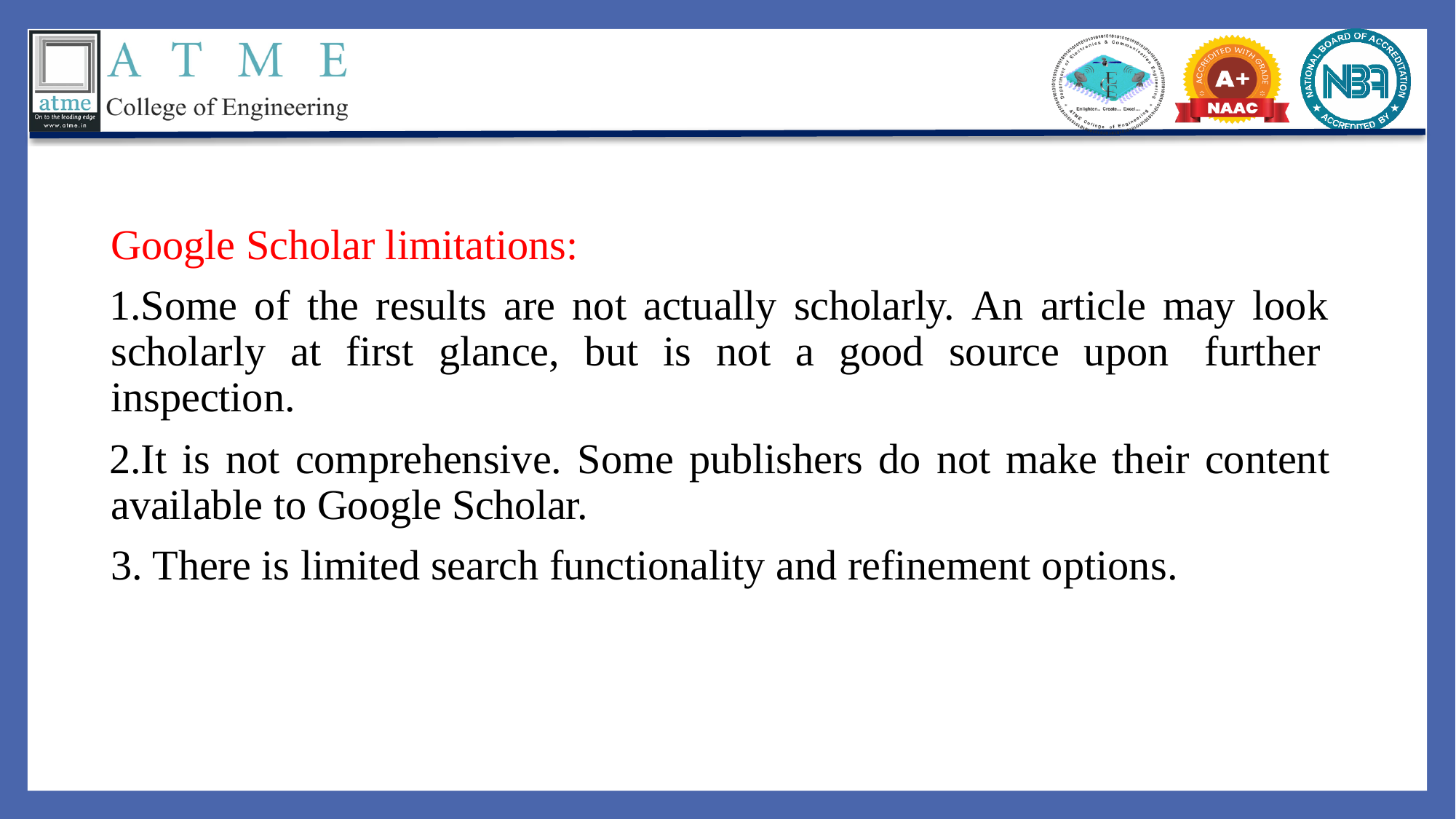

Google Scholar limitations:
Some of the results are not actually scholarly. An article may look  scholarly at first glance, but is not a good source upon further  inspection.
It is not comprehensive. Some publishers do not make their content  available to Google Scholar.
There is limited search functionality and refinement options.